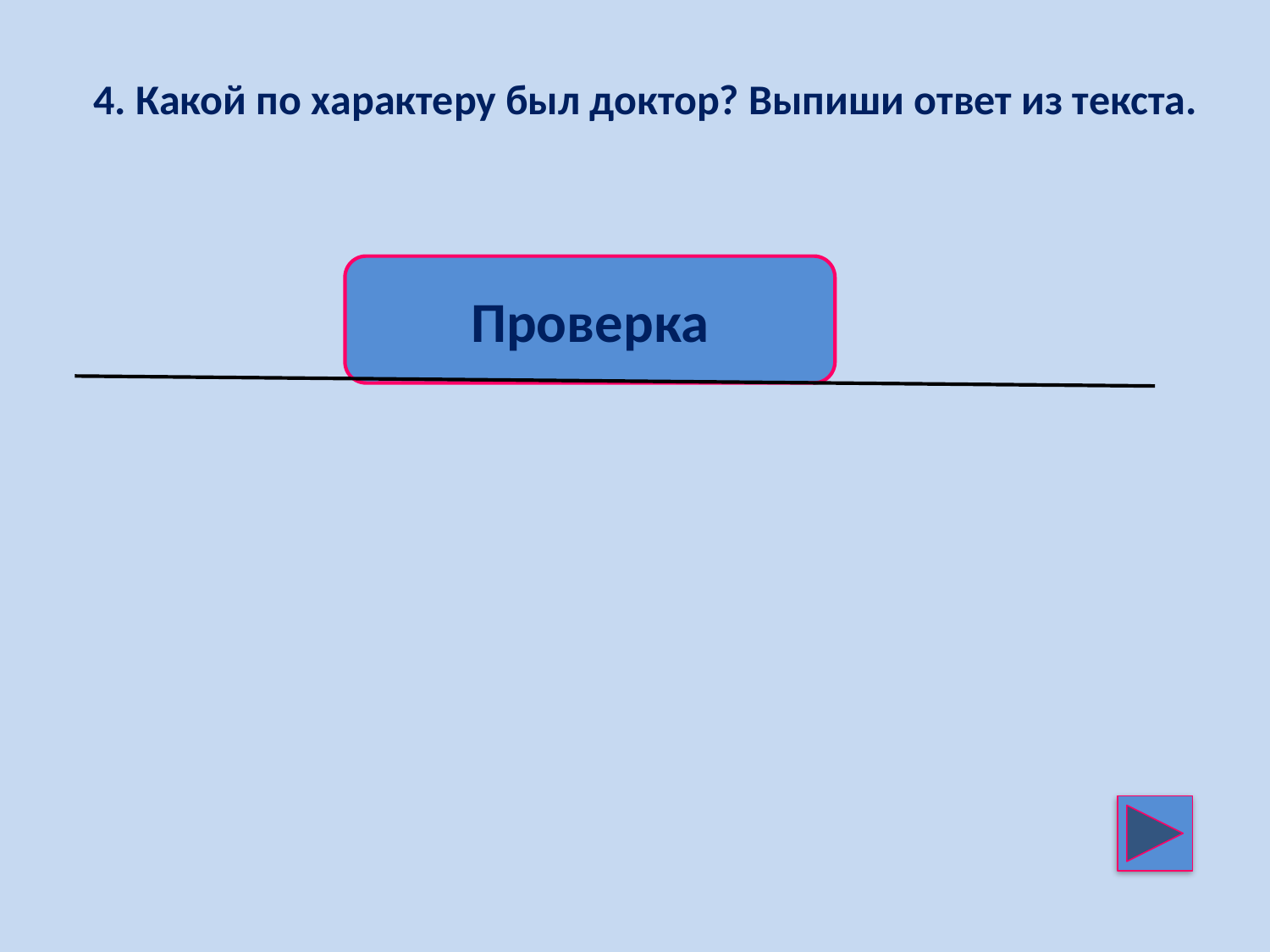

4. Какой по характеру был доктор? Выпиши ответ из текста.
Проверка
добрый
Дочка